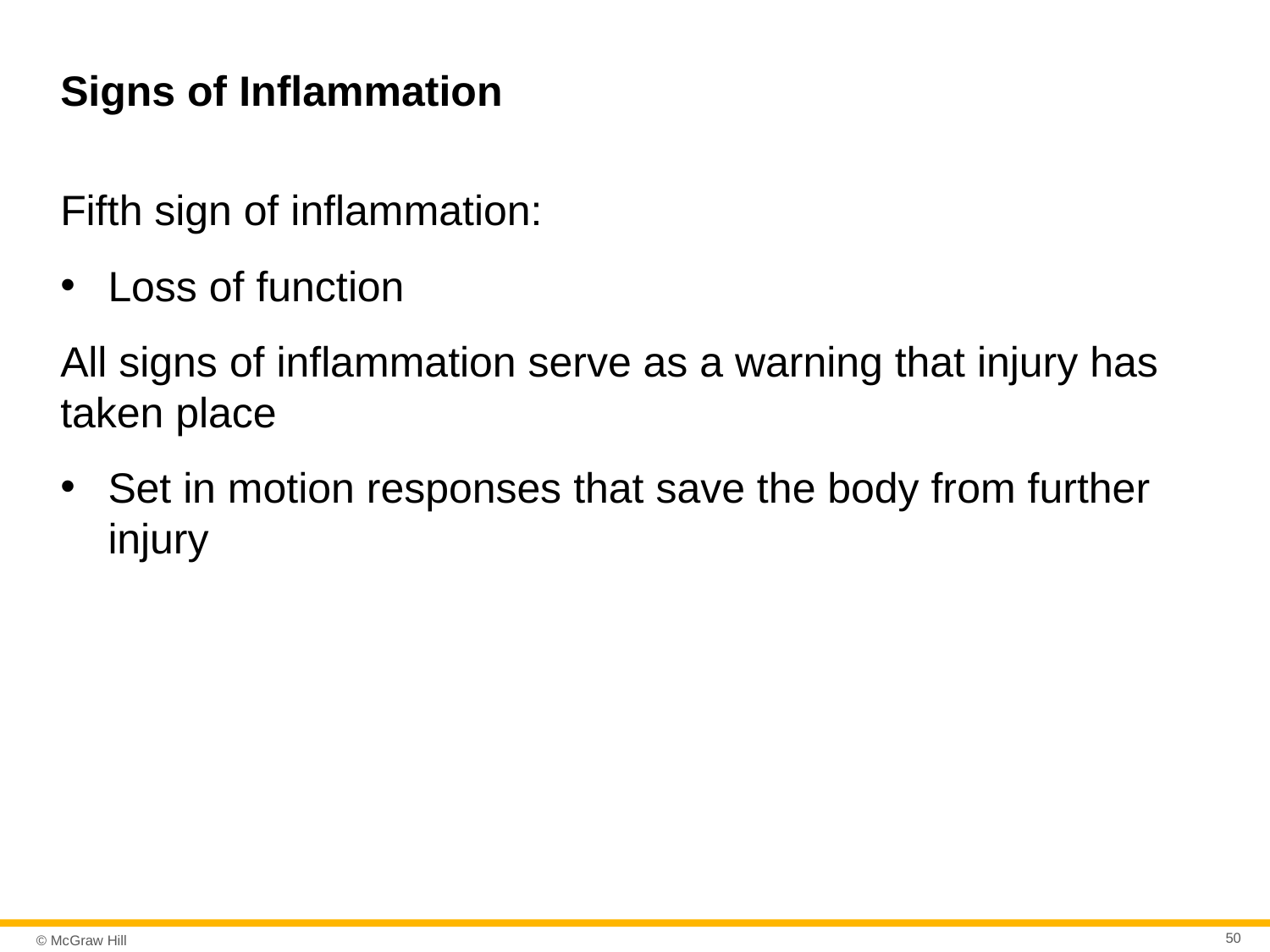

# Signs of Inflammation
Fifth sign of inflammation:
Loss of function
All signs of inflammation serve as a warning that injury has taken place
Set in motion responses that save the body from further injury